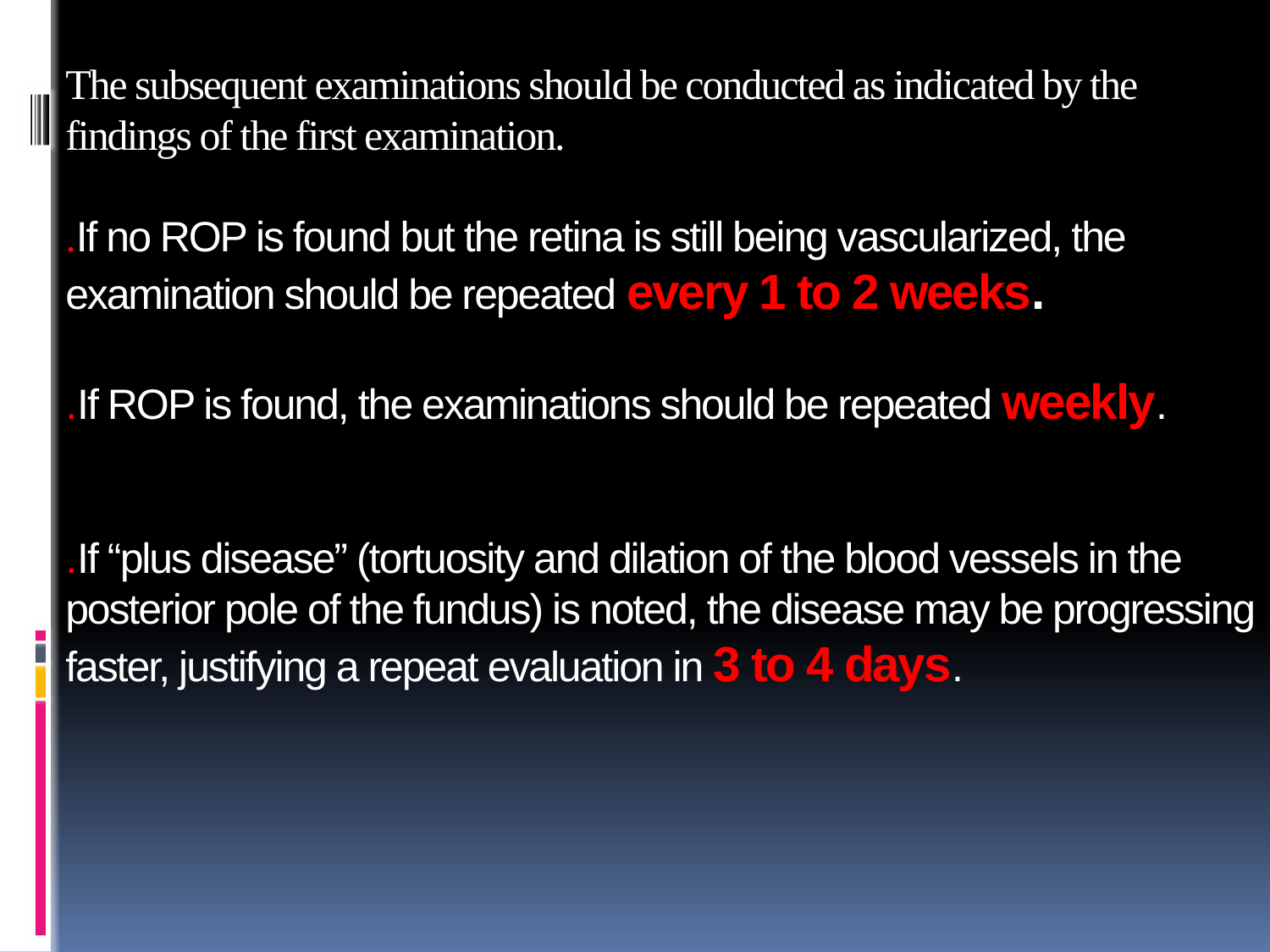

# The subsequent examinations should be conducted as indicated by the findings of the first examination. .If no ROP is found but the retina is still being vascularized, the examination should be repeated every 1 to 2 weeks. .If ROP is found, the examinations should be repeated weekly. .If “plus disease” (tortuosity and dilation of the blood vessels in the posterior pole of the fundus) is noted, the disease may be progressing faster, justifying a repeat evaluation in 3 to 4 days.